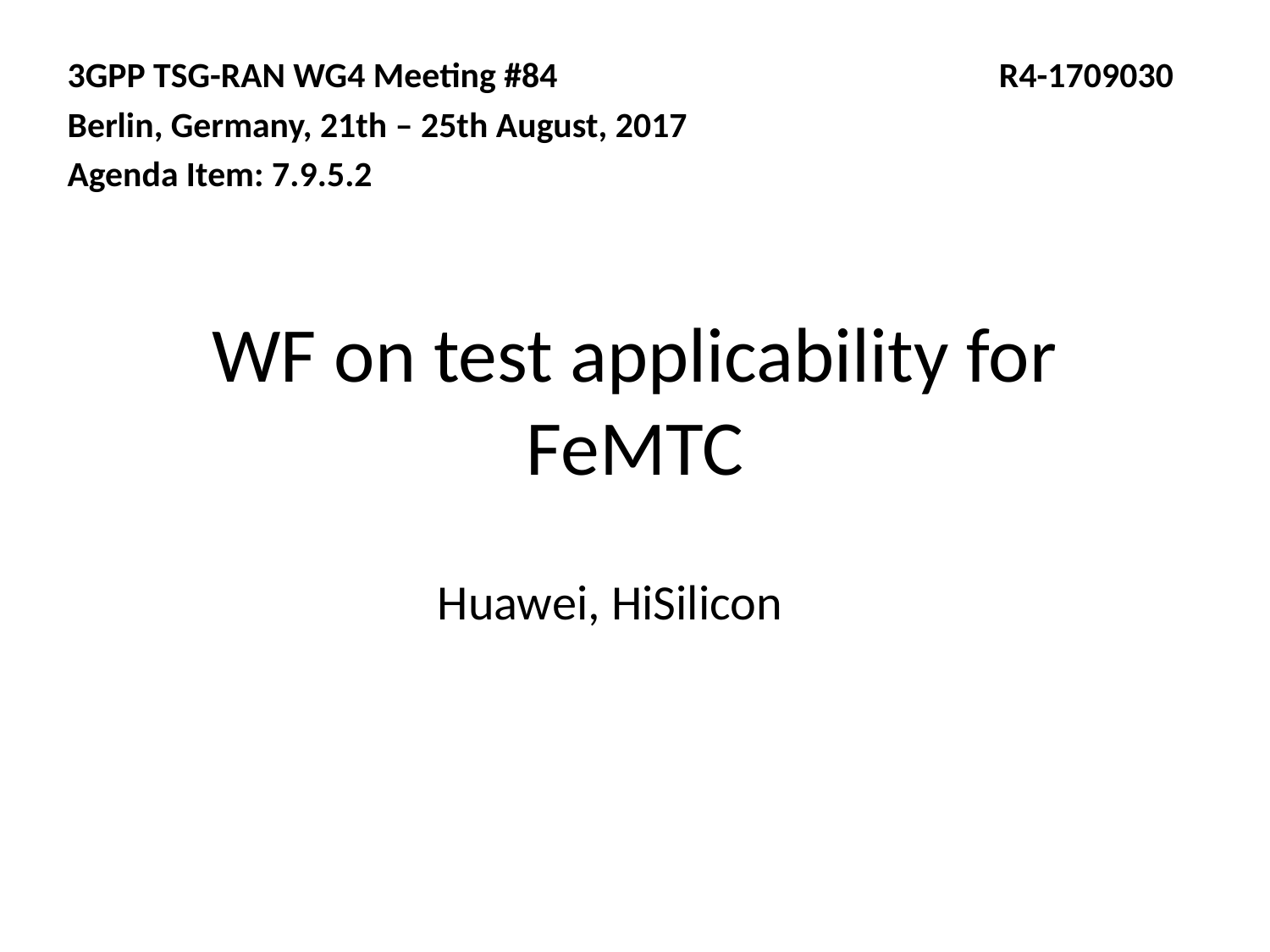

3GPP TSG-RAN WG4 Meeting #84                                                       R4-1709030
Berlin, Germany, 21th – 25th August, 2017
Agenda Item: 7.9.5.2
# WF on test applicability for FeMTC
Huawei, HiSilicon